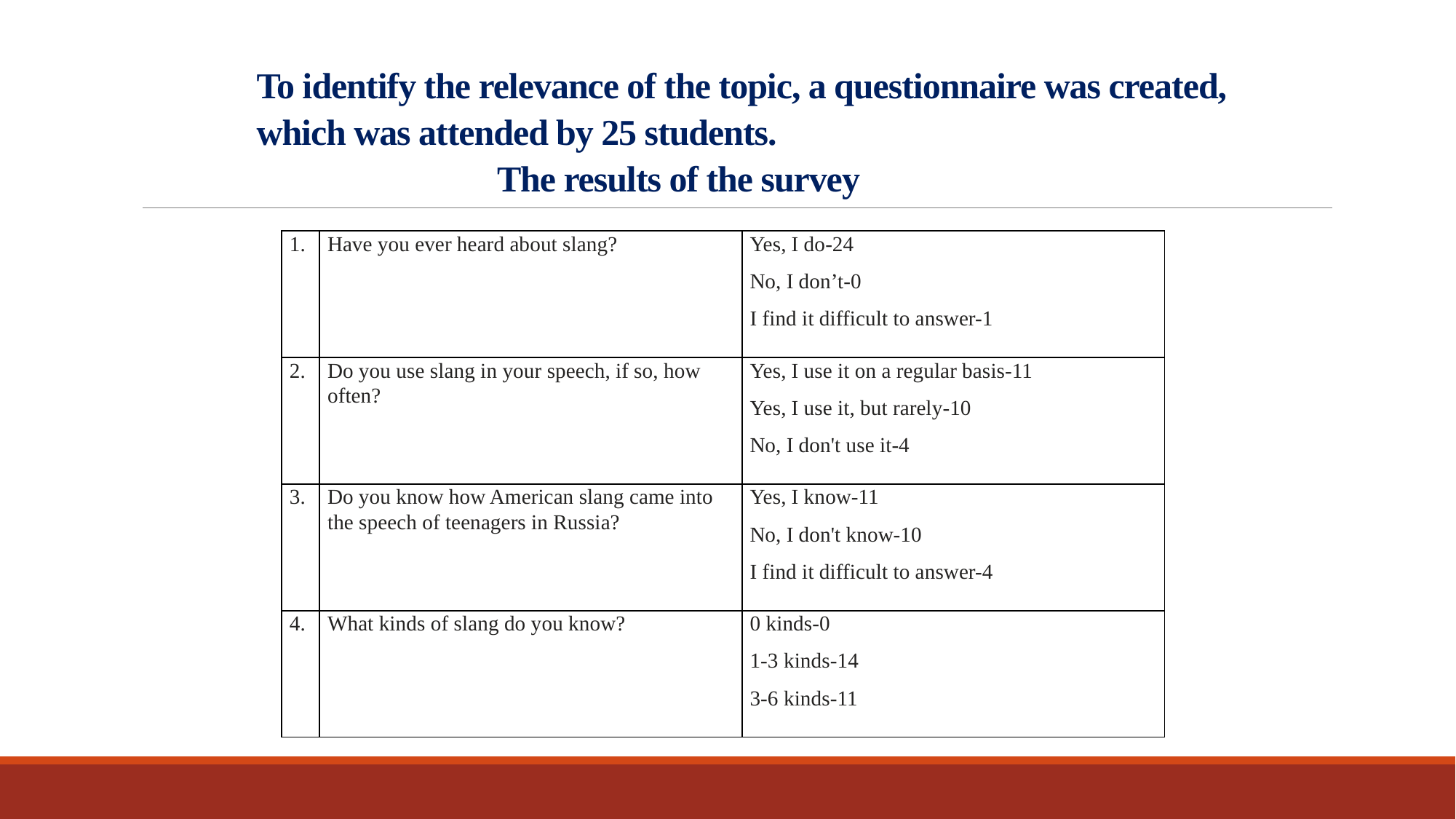

# To identify the relevance of the topic, a questionnaire was created, which was attended by 25 students. The results of the survey
| 1. | Have you ever heard about slang? | Yes, I do-24 No, I don’t-0 I find it difficult to answer-1 |
| --- | --- | --- |
| 2. | Do you use slang in your speech, if so, how often? | Yes, I use it on a regular basis-11 Yes, I use it, but rarely-10 No, I don't use it-4 |
| 3. | Do you know how American slang came into the speech of teenagers in Russia? | Yes, I know-11 No, I don't know-10 I find it difficult to answer-4 |
| 4. | What kinds of slang do you know? | 0 kinds-0 1-3 kinds-14 3-6 kinds-11 |